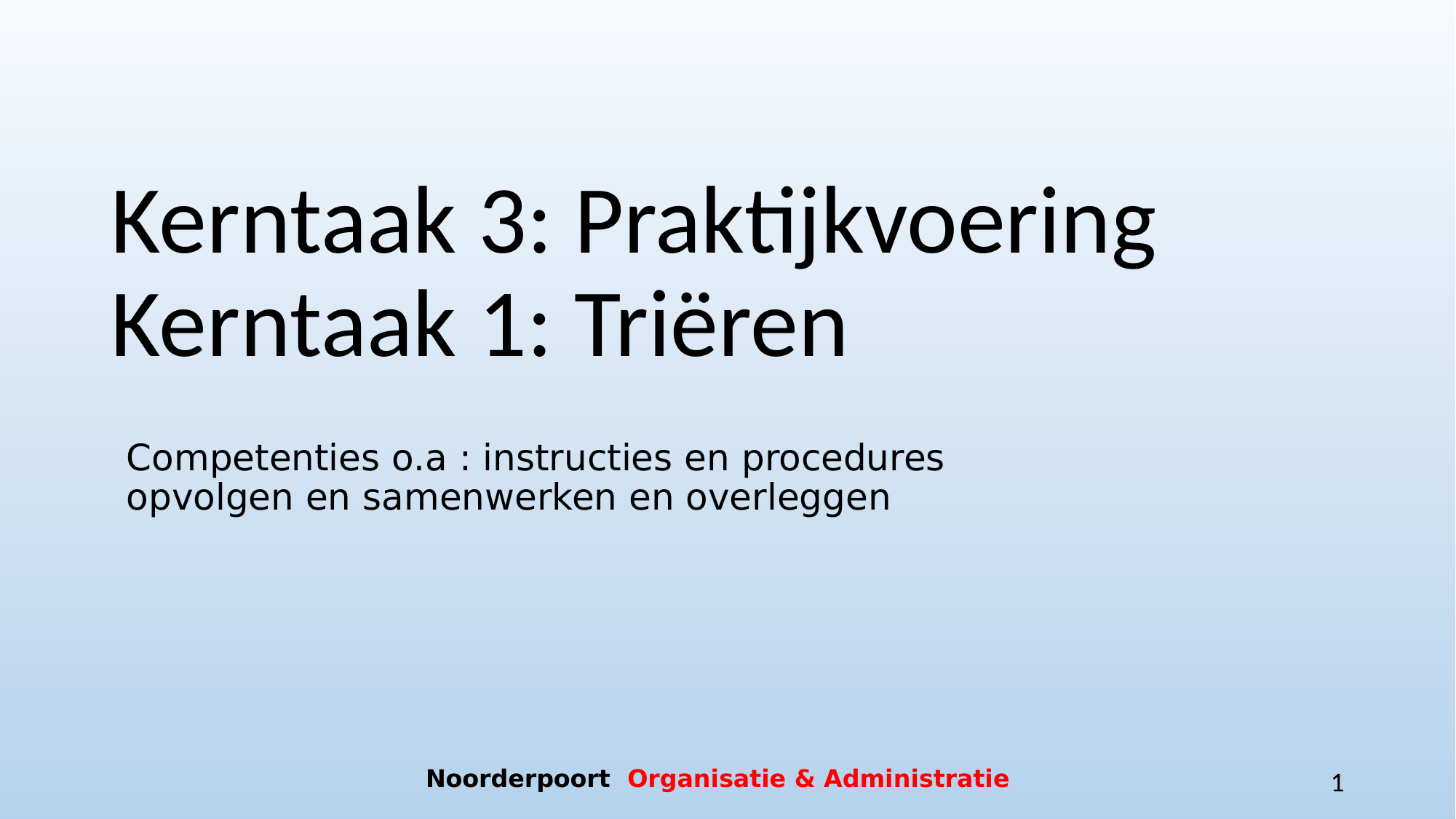

# Kerntaak 3: Praktijkvoering Kerntaak 1: Triëren
Competenties o.a : instructies en procedures opvolgen en samenwerken en overleggen
Noorderpoort  Organisatie & Administratie
1